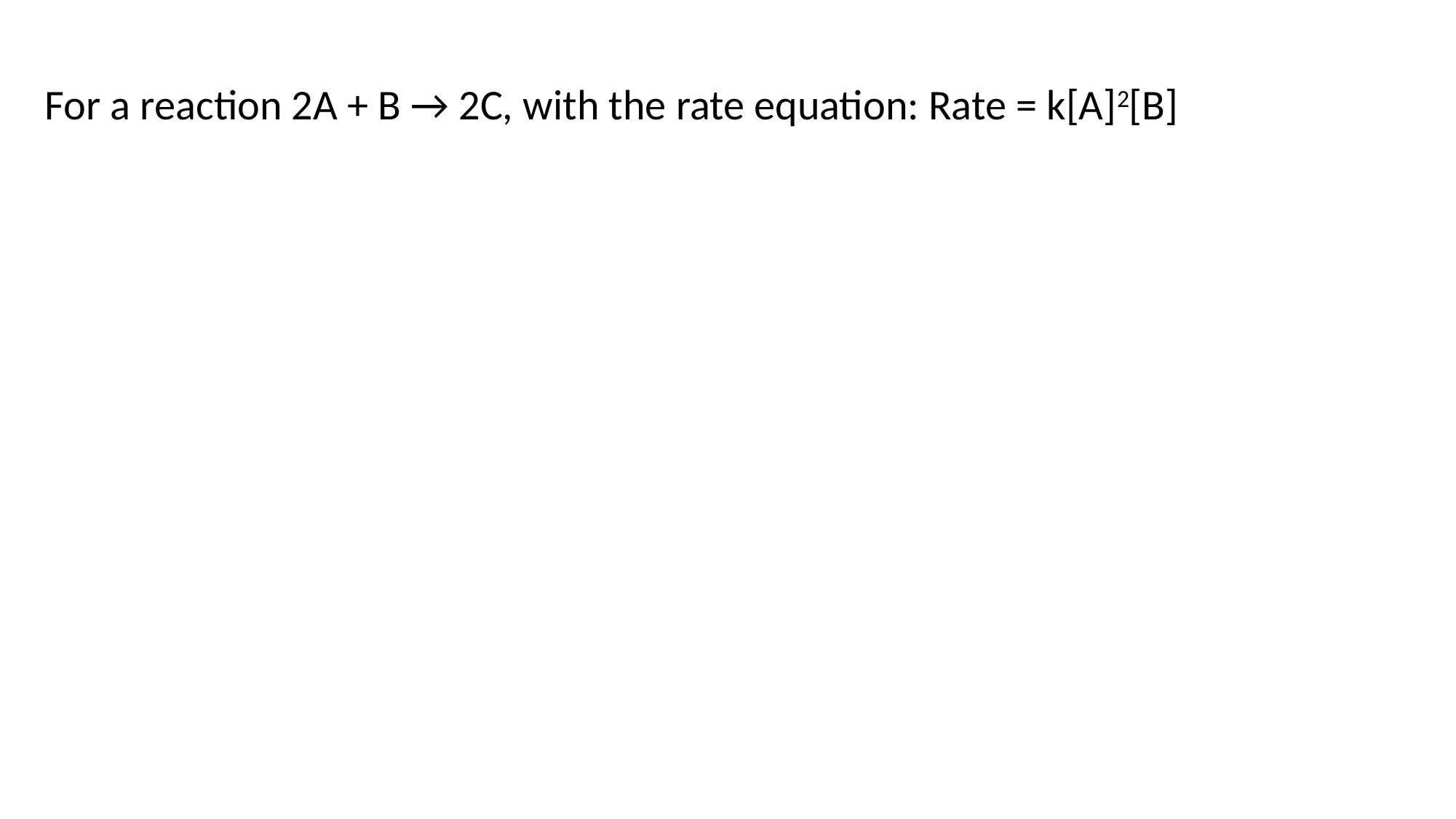

For a reaction 2A + B → 2C, with the rate equation: Rate = k[A]2[B]